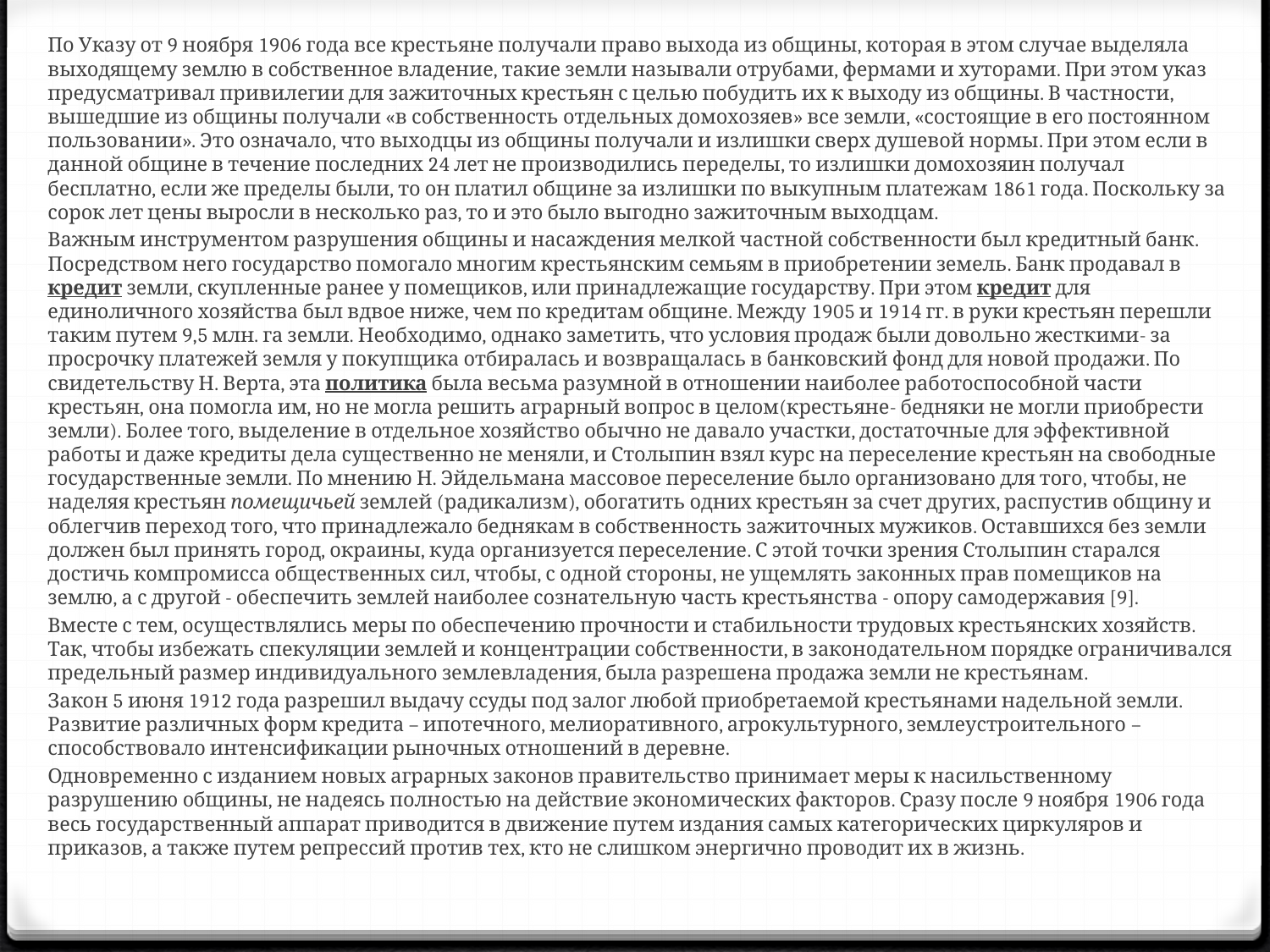

По Указу от 9 ноября 1906 года все крестьяне получали право выхода из общины, которая в этом случае выделяла выходящему землю в собственное владение, такие земли называли отрубами, фермами и хуторами. При этом указ предусматривал привилегии для зажиточных крестьян с целью побудить их к выходу из общины. В частности, вышедшие из общины получали «в собственность отдельных домохозяев» все земли, «состоящие в его постоянном пользовании». Это означало, что выходцы из общины получали и излишки сверх душевой нормы. При этом если в данной общине в течение последних 24 лет не производились переделы, то излишки домохозяин получал бесплатно, если же пределы были, то он платил общине за излишки по выкупным платежам 1861 года. Поскольку за сорок лет цены выросли в несколько раз, то и это было выгодно зажиточным выходцам.
Важным инструментом разрушения общины и насаждения мелкой частной собственности был кредитный банк. Посредством него государство помогало многим крестьянским семьям в приобретении земель. Банк продавал в кредит земли, скупленные ранее у помещиков, или принадлежащие государству. При этом кредит для единоличного хозяйства был вдвое ниже, чем по кредитам общине. Между 1905 и 1914 гг. в руки крестьян перешли таким путем 9,5 млн. га земли. Необходимо, однако заметить, что условия продаж были довольно жесткими- за просрочку платежей земля у покупщика отбиралась и возвращалась в банковский фонд для новой продажи. По свидетельству Н. Верта, эта политика была весьма разумной в отношении наиболее работоспособной части крестьян, она помогла им, но не могла решить аграрный вопрос в целом(крестьяне- бедняки не могли приобрести земли). Более того, выделение в отдельное хозяйство обычно не давало участки, достаточные для эффективной работы и даже кредиты дела существенно не меняли, и Столыпин взял курс на переселение крестьян на свободные государственные земли. По мнению Н. Эйдельмана массовое переселение было организовано для того, чтобы, не наделяя крестьян помещичьей землей (радикализм), обогатить одних крестьян за счет других, распустив общину и облегчив переход того, что принадлежало беднякам в собственность зажиточных мужиков. Оставшихся без земли должен был принять город, окраины, куда организуется переселение. С этой точки зрения Столыпин старался достичь компромисса общественных сил, чтобы, с одной стороны, не ущемлять законных прав помещиков на землю, а с другой - обеспечить землей наиболее сознательную часть крестьянства - опору самодержавия [9].
Вместе с тем, осуществлялись меры по обеспечению прочности и стабильности трудовых крестьянских хозяйств. Так, чтобы избежать спекуляции землей и концентрации собственности, в законодательном порядке ограничивался предельный размер индивидуального землевладения, была разрешена продажа земли не крестьянам.
Закон 5 июня 1912 года разрешил выдачу ссуды под залог любой приобретаемой крестьянами надельной земли. Развитие различных форм кредита – ипотечного, мелиоративного, агрокультурного, землеустроительного – способствовало интенсификации рыночных отношений в деревне.
Одновременно с изданием новых аграрных законов правительство принимает меры к насильственному разрушению общины, не надеясь полностью на действие экономических факторов. Сразу после 9 ноября 1906 года весь государственный аппарат приводится в движение путем издания самых категорических циркуляров и приказов, а также путем репрессий против тех, кто не слишком энергично проводит их в жизнь.